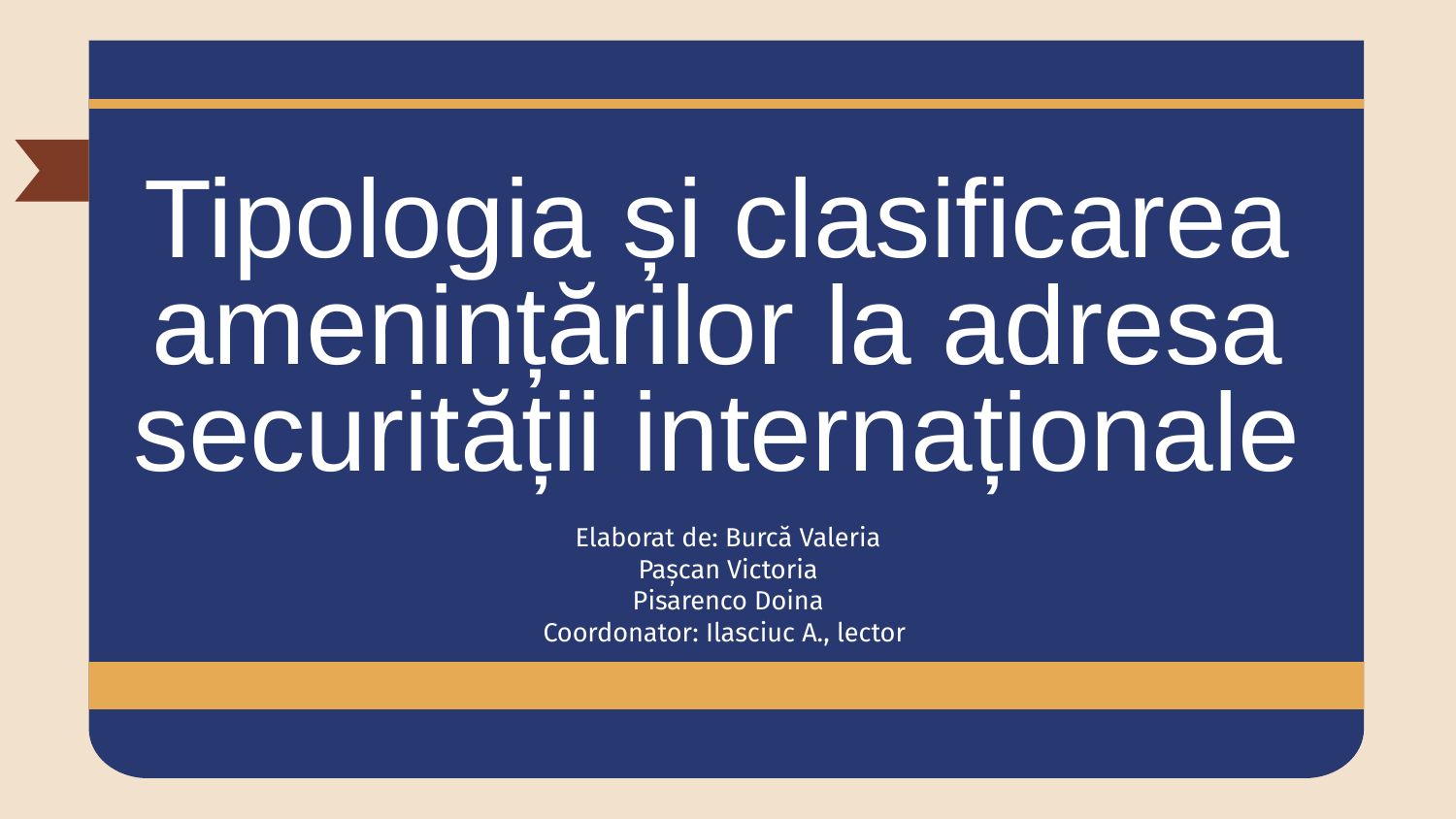

# Tipologia și clasificarea amenințărilor la adresa securității internaționale
Elaborat de: Burcă Valeria
Pașcan Victoria
Pisarenco Doina
Coordonator: Ilasciuc A., lector